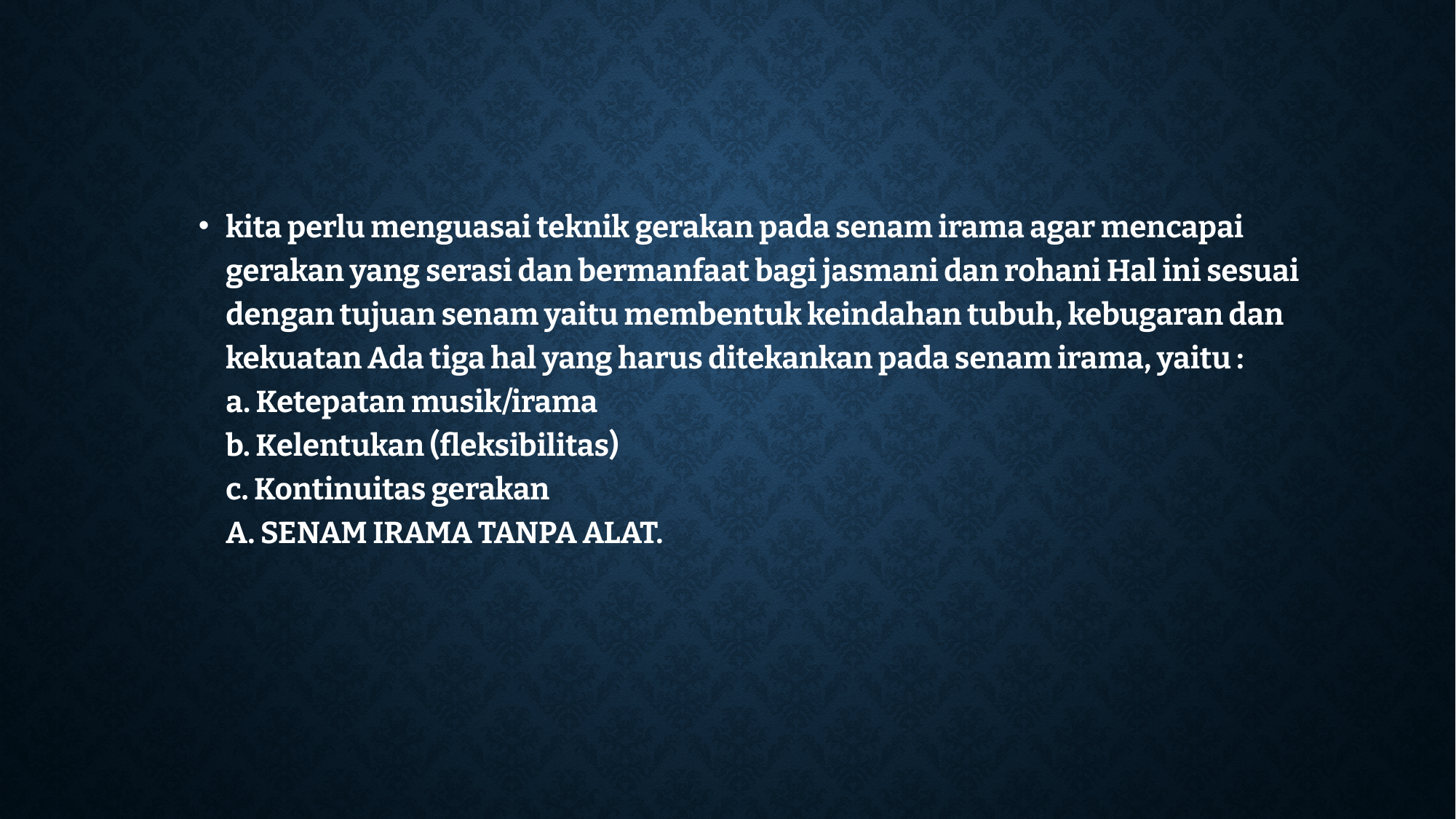

kita perlu menguasai teknik gerakan pada senam irama agar mencapai gerakan yang serasi dan bermanfaat bagi jasmani dan rohani Hal ini sesuai dengan tujuan senam yaitu membentuk keindahan tubuh, kebugaran dan kekuatan Ada tiga hal yang harus ditekankan pada senam irama, yaitu :
a. Ketepatan musik/irama
b. Kelentukan (fleksibilitas)
c. Kontinuitas gerakan
A. SENAM IRAMA TANPA ALAT.